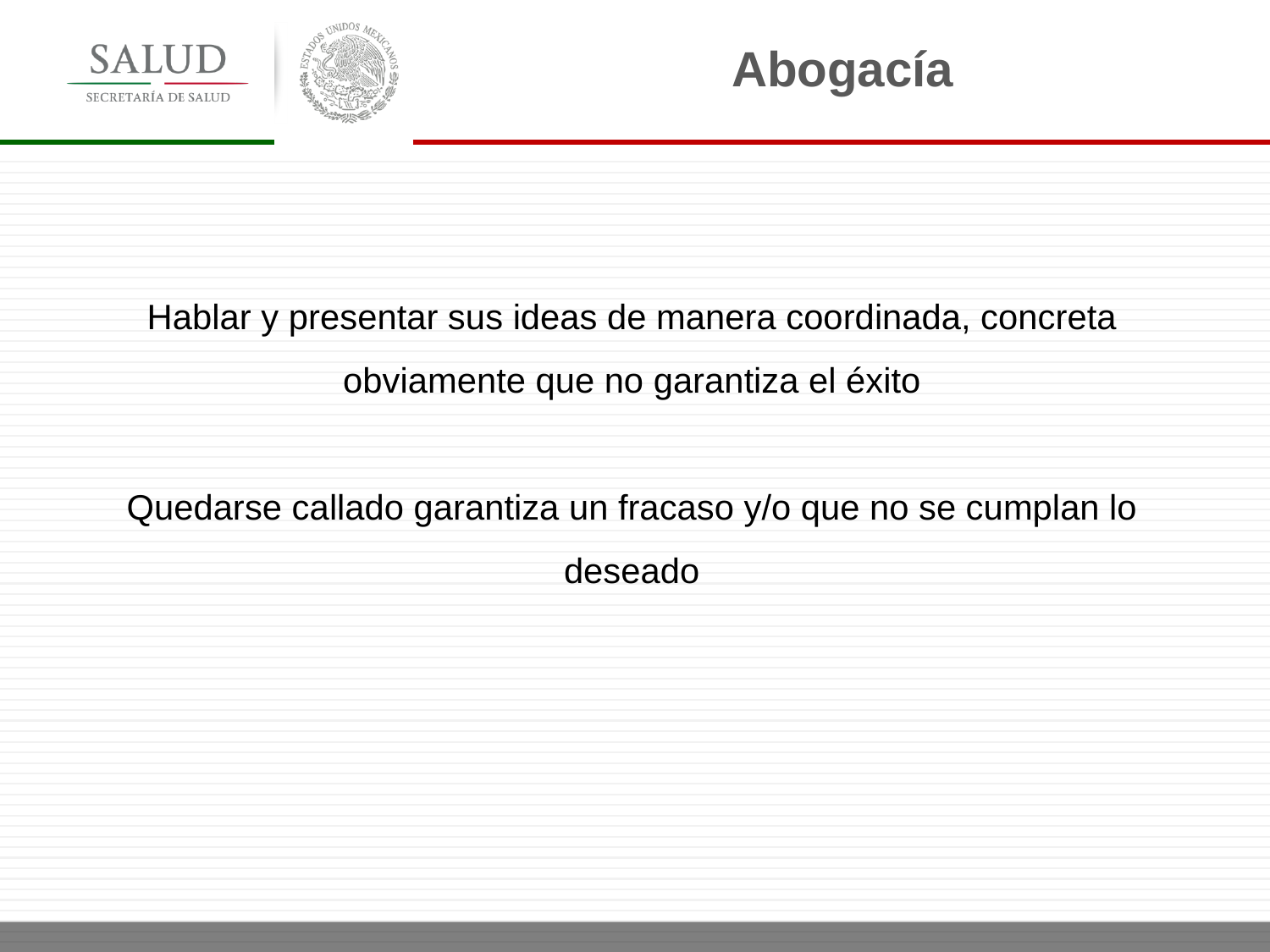

Abogacía
Hablar y presentar sus ideas de manera coordinada, concreta obviamente que no garantiza el éxito

Quedarse callado garantiza un fracaso y/o que no se cumplan lo deseado